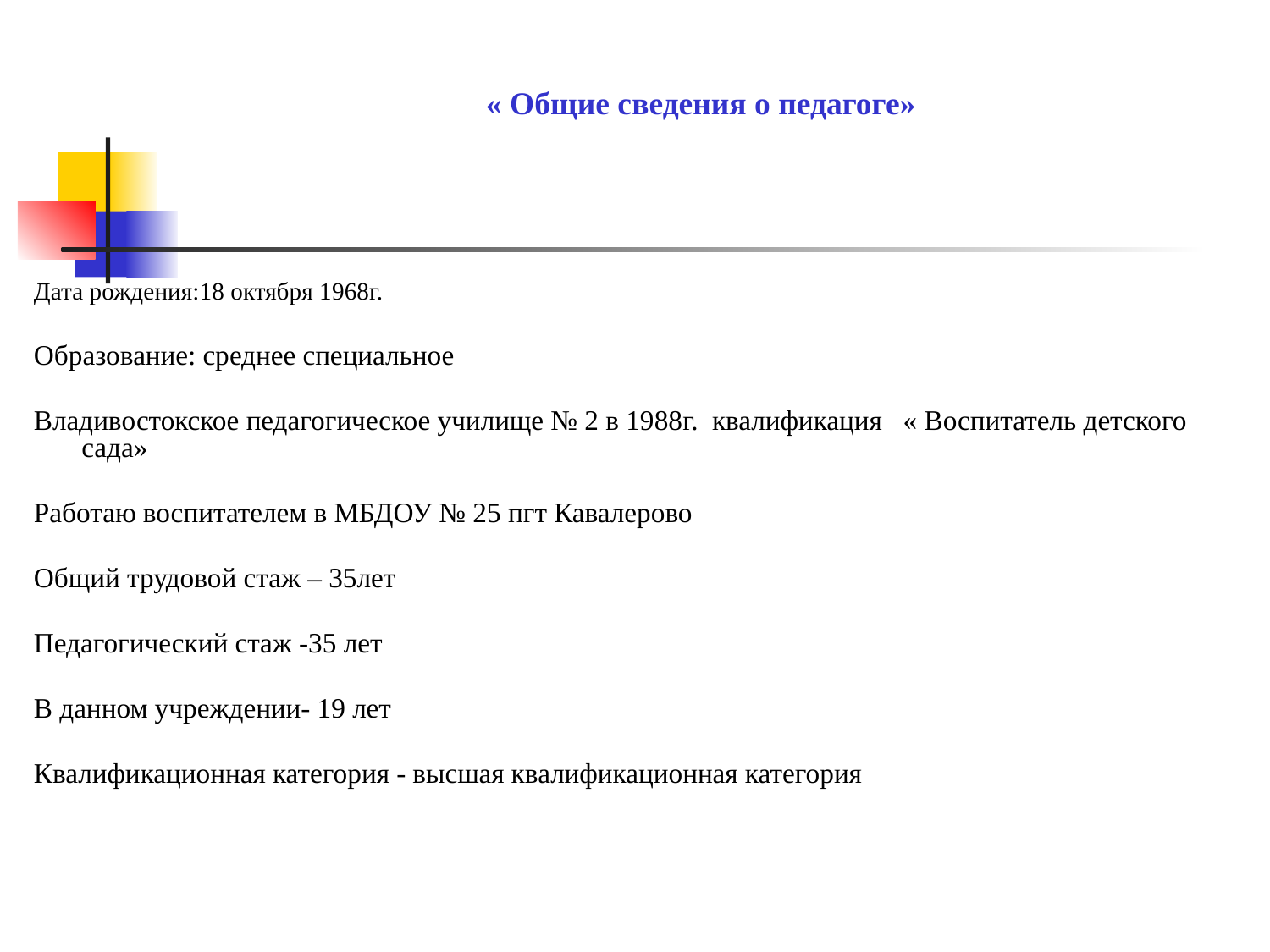

# « Общие сведения о педагоге»
Дата рождения:18 октября 1968г.

Образование: среднее специальное

Владивостокское педагогическое училище № 2 в 1988г.  квалификация   « Воспитатель детского сада»

Работаю воспитателем в МБДОУ № 25 пгт Кавалерово

Общий трудовой стаж – 35лет

Педагогический стаж -35 лет

В данном учреждении- 19 лет

Квалификационная категория - высшая квалификационная категория